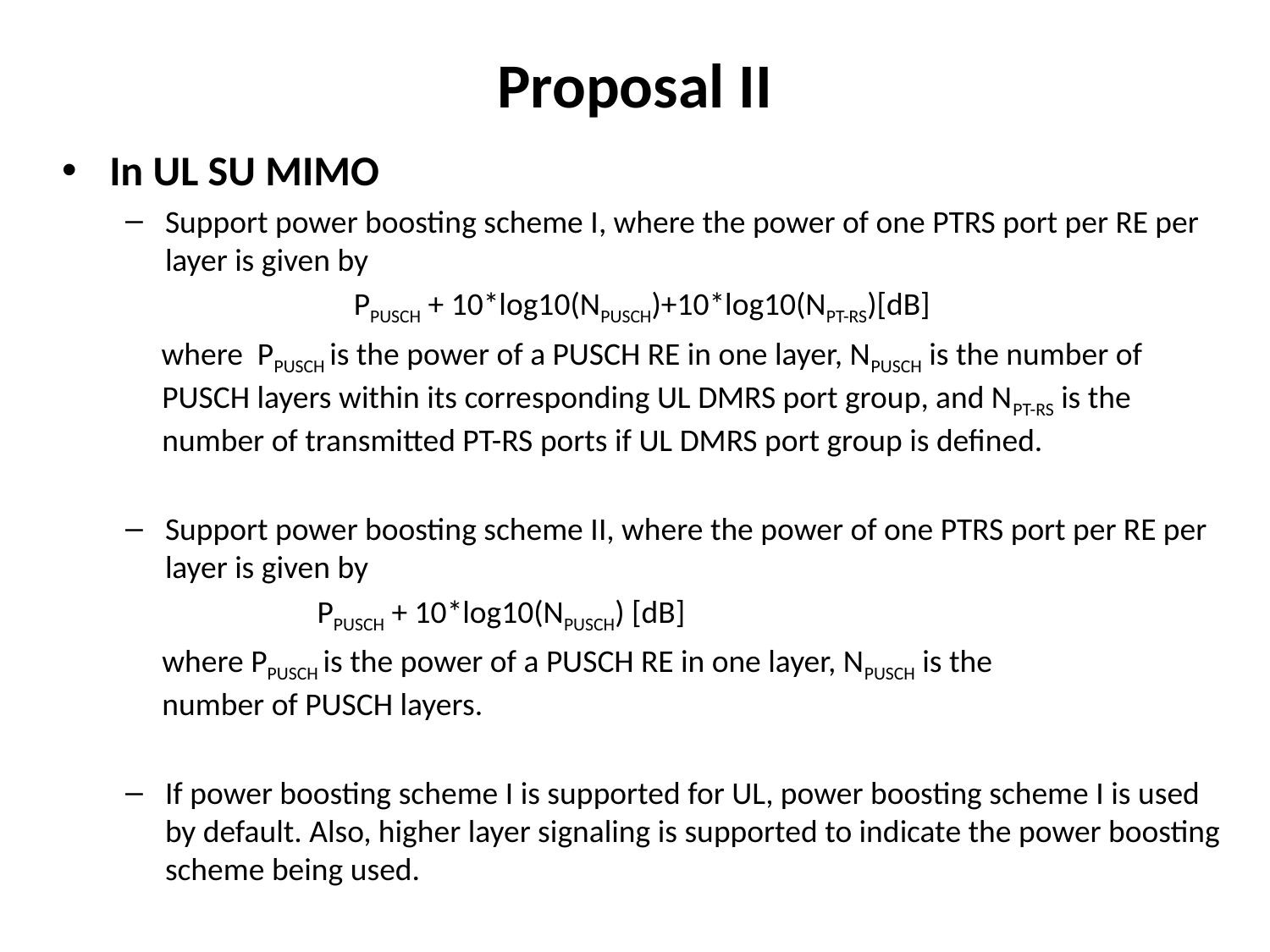

# Proposal II
In UL SU MIMO
Support power boosting scheme I, where the power of one PTRS port per RE per layer is given by
		         PPUSCH + 10*log10(NPUSCH)+10*log10(NPT-RS)[dB]
     where  PPUSCH is the power of a PUSCH RE in one layer, NPUSCH is the number of PUSCH layers within its corresponding UL DMRS port group, and NPT-RS is the number of transmitted PT-RS ports if UL DMRS port group is defined.

Support power boosting scheme II, where the power of one PTRS port per RE per layer is given by
	         PPUSCH + 10*log10(NPUSCH) [dB]
where PPUSCH is the power of a PUSCH RE in one layer, NPUSCH is the                     number of PUSCH layers.

If power boosting scheme I is supported for UL, power boosting scheme I is used by default. Also, higher layer signaling is supported to indicate the power boosting scheme being used.